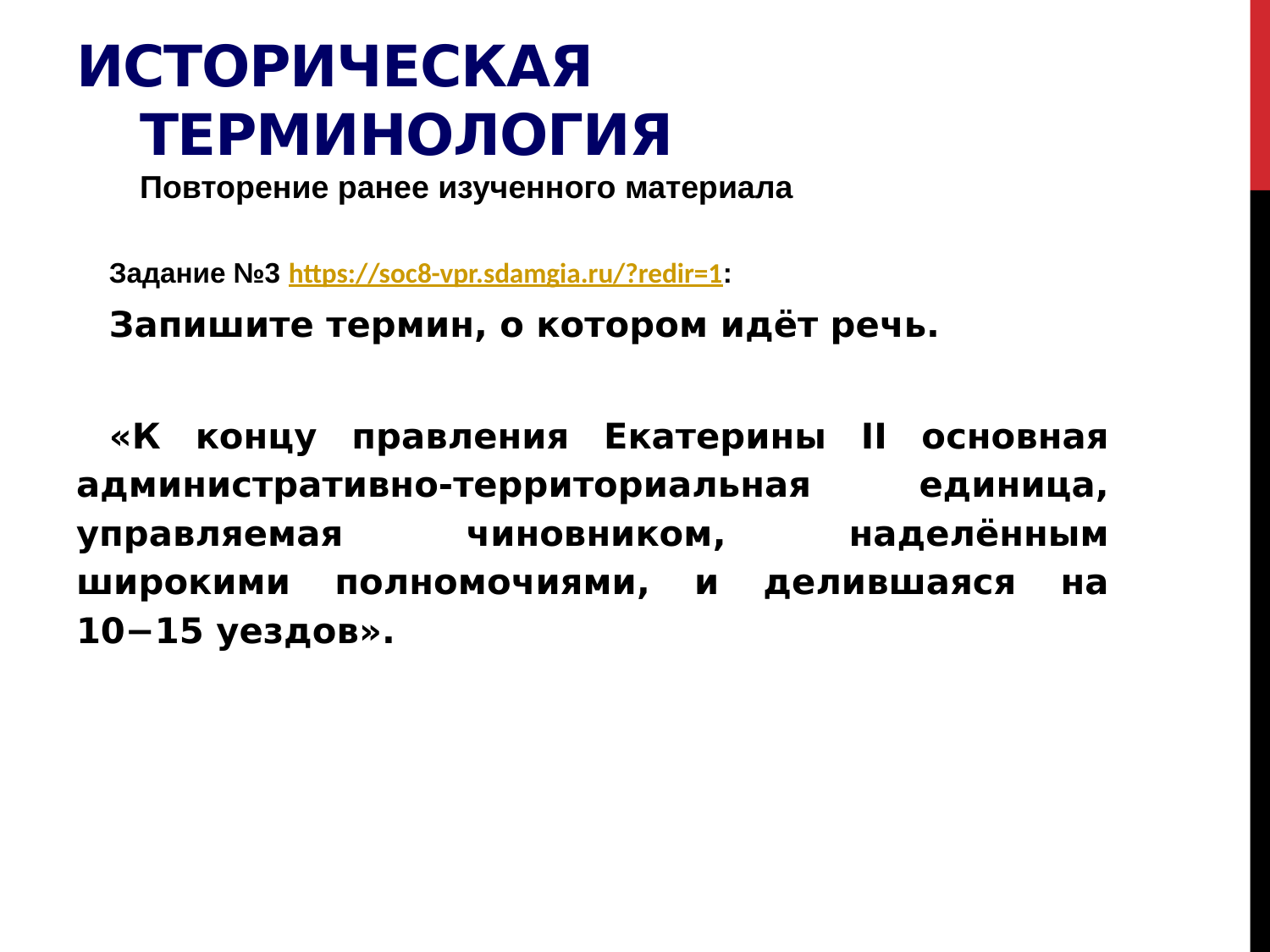

# Историческая терминология Повторение ранее изученного материала
Задание №3 https://soc8-vpr.sdamgia.ru/?redir=1:
Запишите термин, о котором идёт речь.

«К концу правления Екатерины II основная административно-территориальная единица, управляемая чиновником, наделённым широкими полномочиями, и делившаяся на 10−15 уездов».